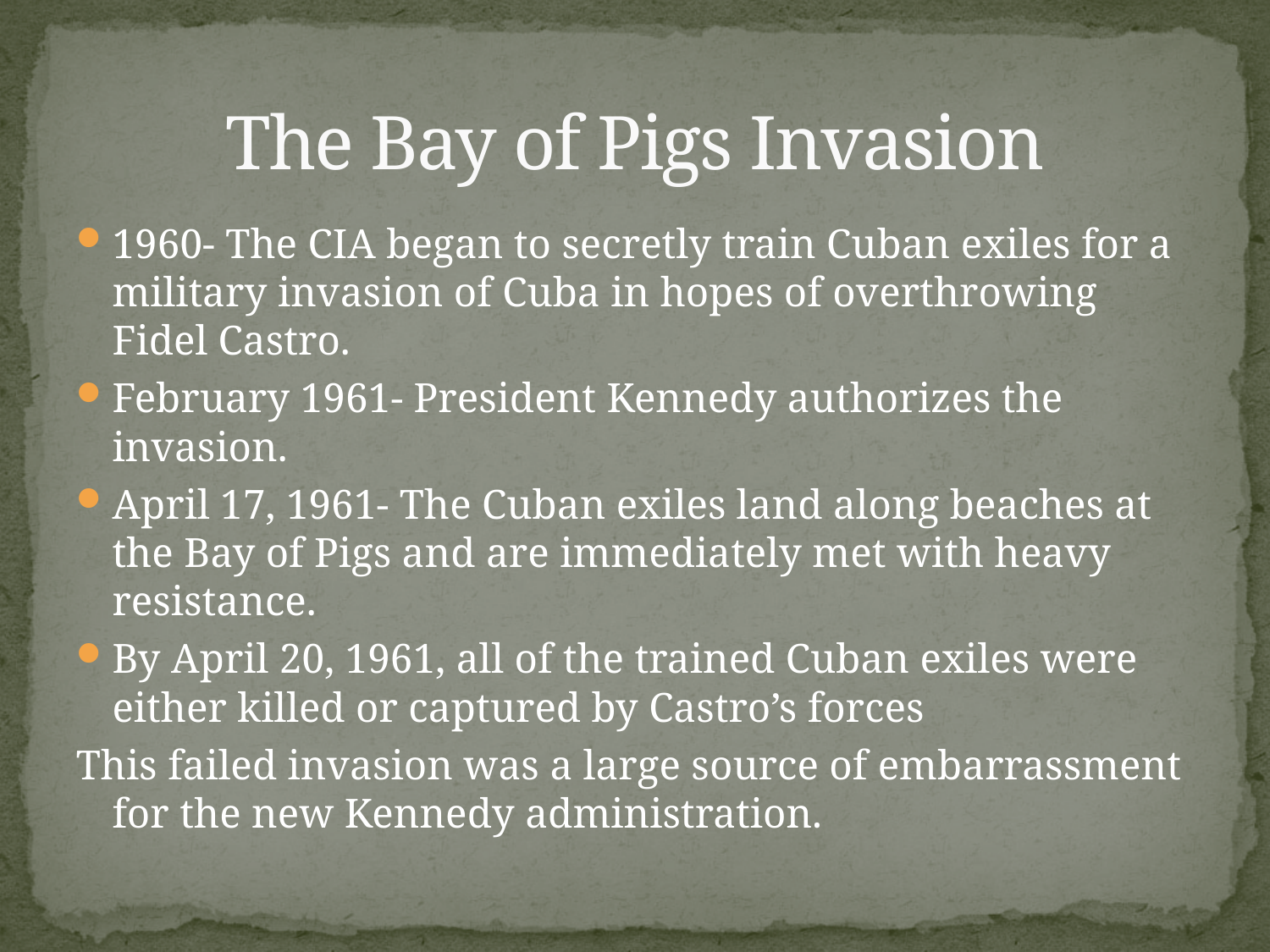

# The Bay of Pigs Invasion
1960- The CIA began to secretly train Cuban exiles for a military invasion of Cuba in hopes of overthrowing Fidel Castro.
February 1961- President Kennedy authorizes the invasion.
April 17, 1961- The Cuban exiles land along beaches at the Bay of Pigs and are immediately met with heavy resistance.
By April 20, 1961, all of the trained Cuban exiles were either killed or captured by Castro’s forces
This failed invasion was a large source of embarrassment for the new Kennedy administration.